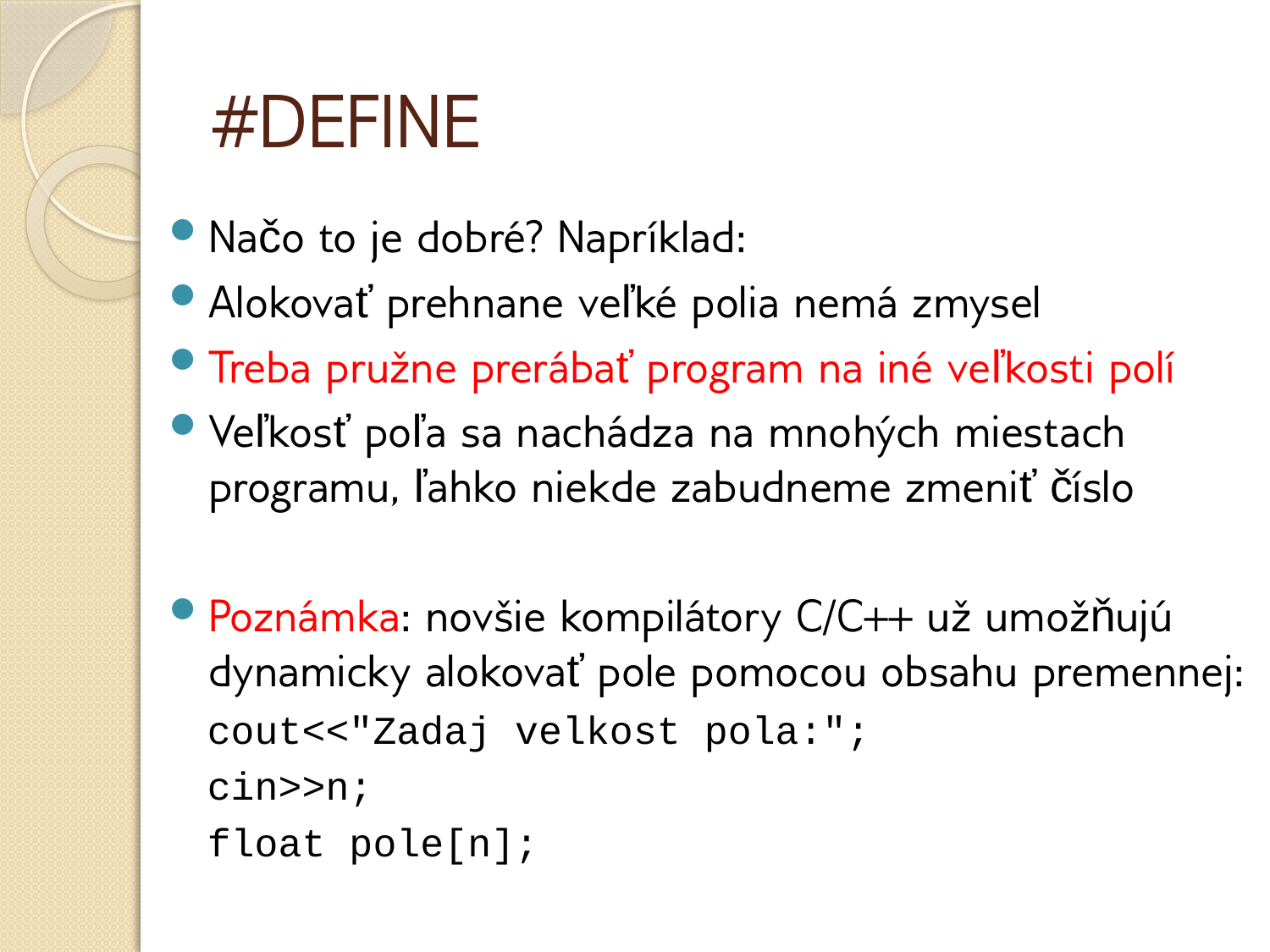

# #DEFINE
Načo to je dobré? Napríklad:
Alokovať prehnane veľké polia nemá zmysel
Treba pružne prerábať program na iné veľkosti polí
Veľkosť poľa sa nachádza na mnohých miestach programu, ľahko niekde zabudneme zmeniť číslo

Poznámka: novšie kompilátory C/C++ už umožňujú dynamicky alokovať pole pomocou obsahu premennej:
cout<<"Zadaj velkost pola:";
cin>>n;
float pole[n];